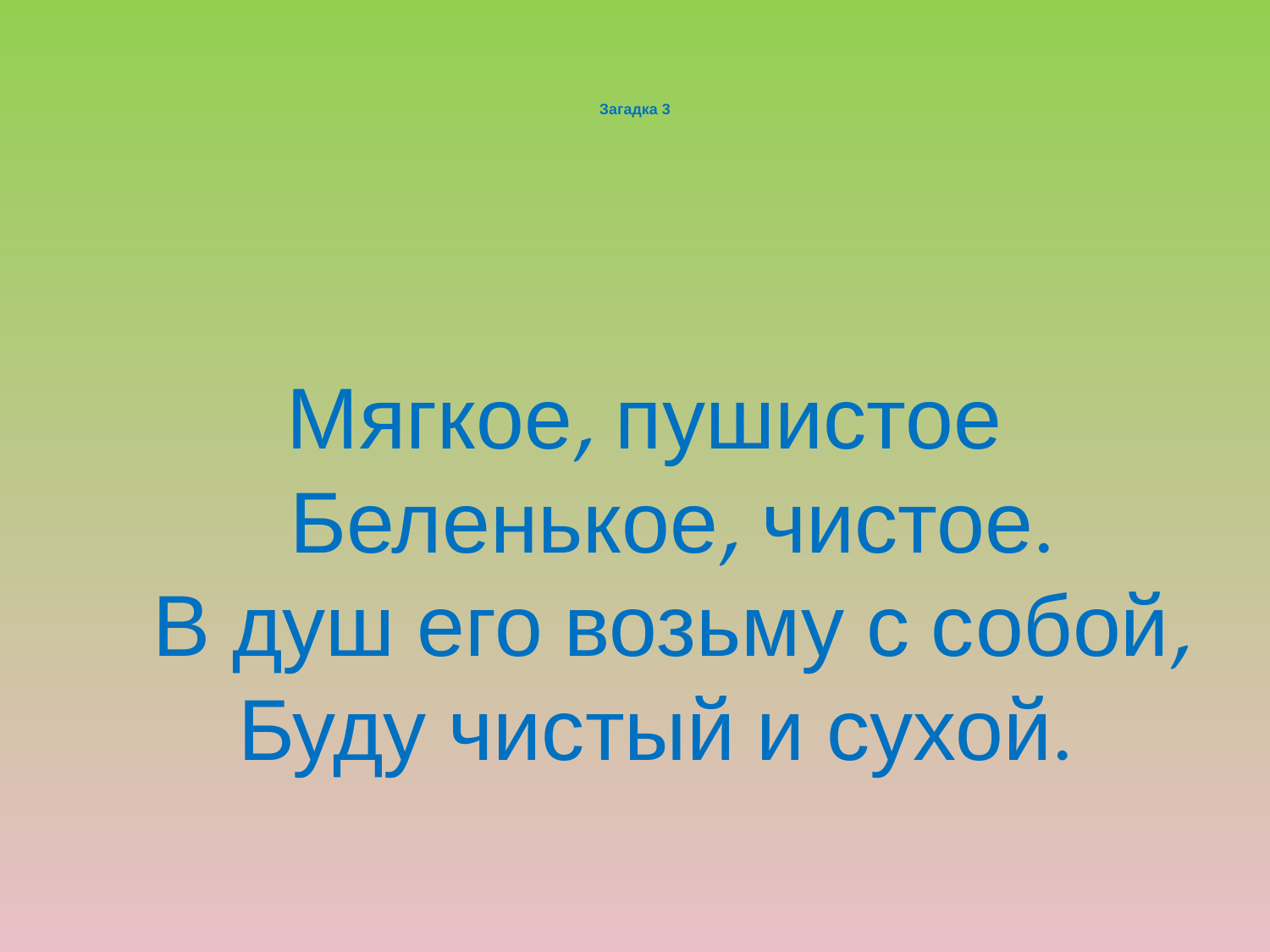

# Загадка 3

Мягкое, пушистое
Беленькое, чистое.
В душ его возьму с собой,
Буду чистый и сухой.